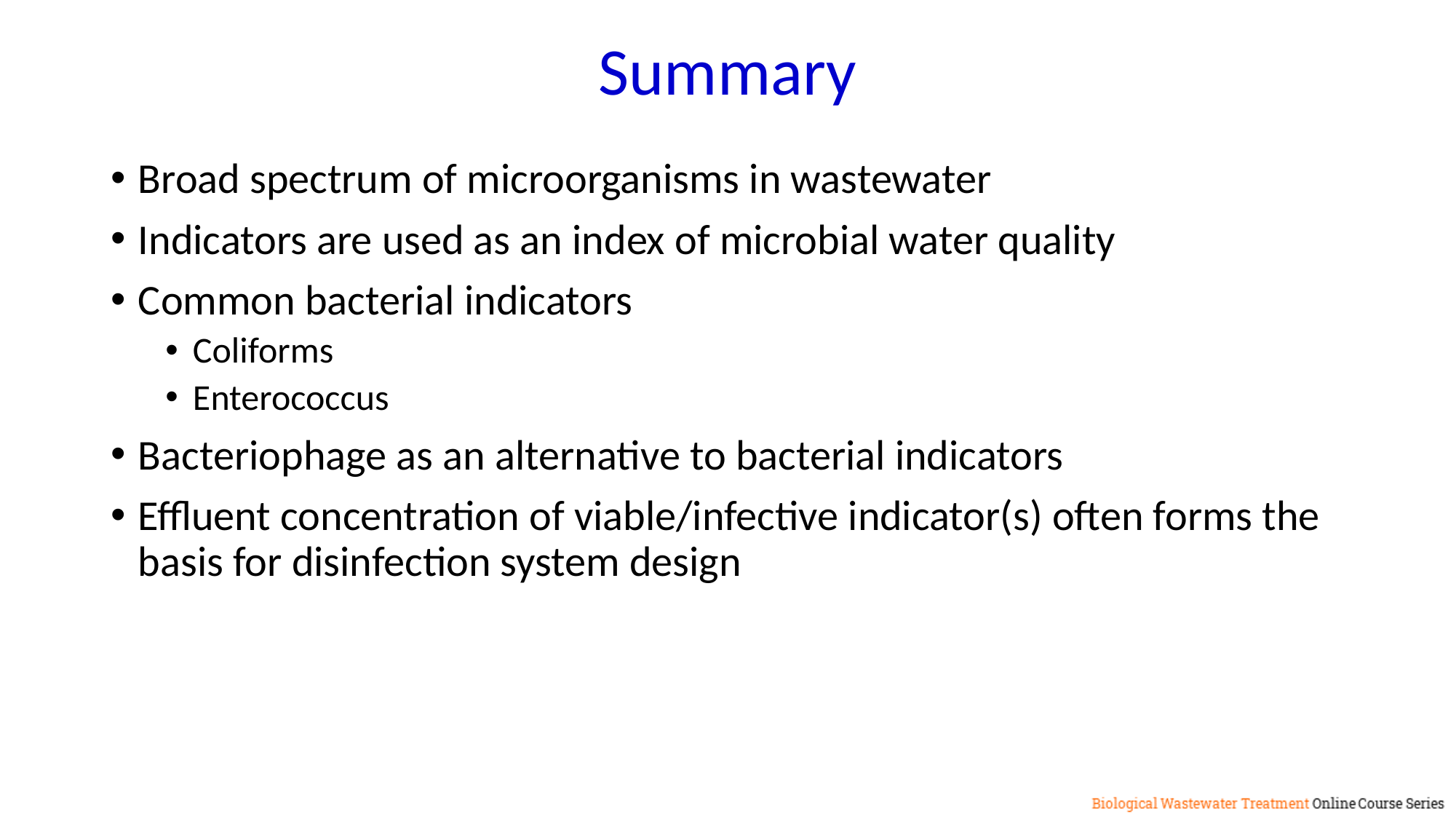

Summary
Broad spectrum of microorganisms in wastewater
Indicators are used as an index of microbial water quality
Common bacterial indicators
Coliforms
Enterococcus
Bacteriophage as an alternative to bacterial indicators
Effluent concentration of viable/infective indicator(s) often forms the basis for disinfection system design